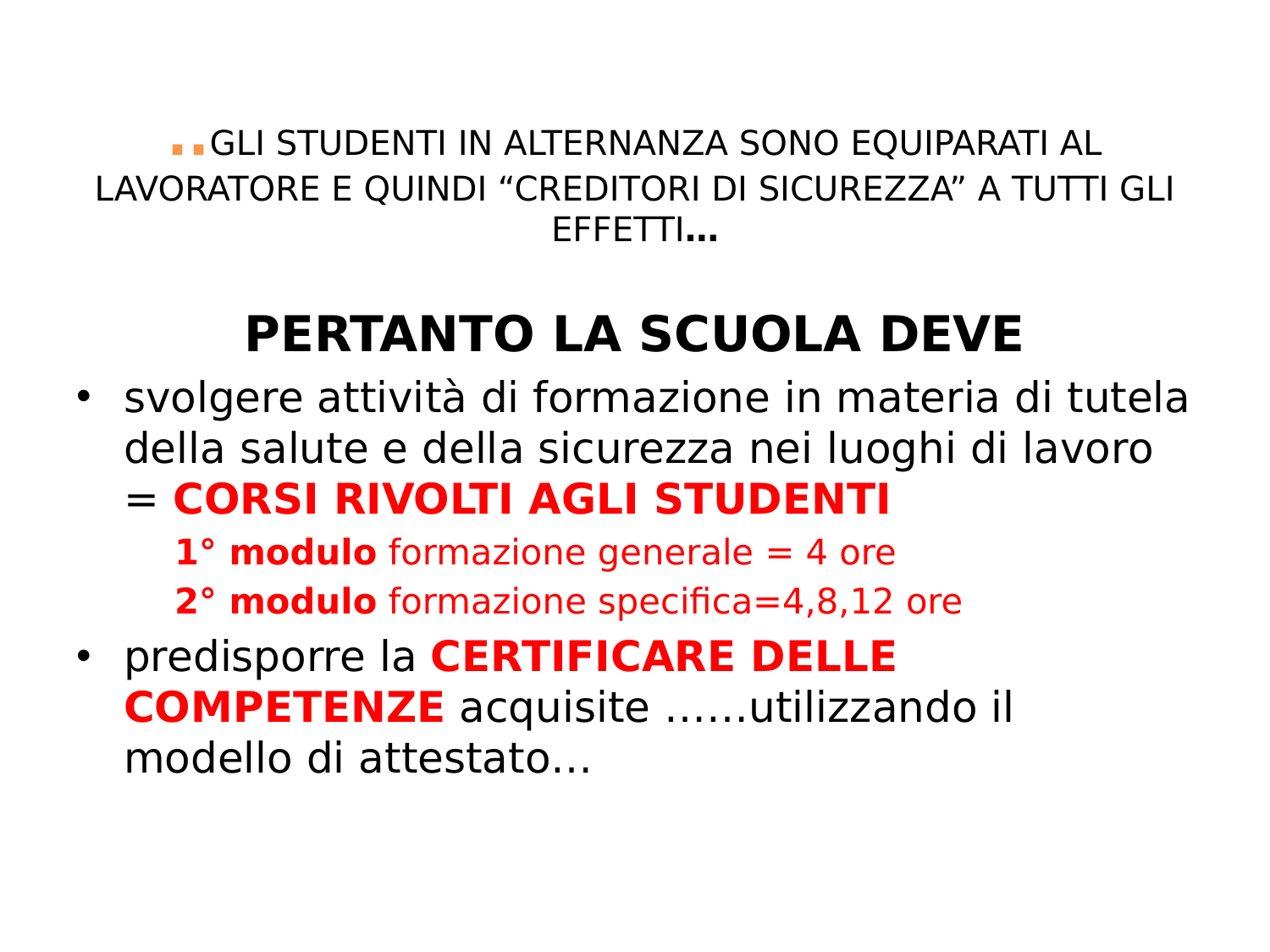

# ..GLI STUDENTI IN ALTERNANZA SONO EQUIPARATI AL LAVORATORE E QUINDI “CREDITORI DI SICUREZZA” A TUTTI GLI EFFETTI…
PERTANTO LA SCUOLA DEVE
svolgere attività di formazione in materia di tutela della salute e della sicurezza nei luoghi di lavoro = CORSI RIVOLTI AGLI STUDENTI
        1° modulo formazione generale = 4 ore
        2° modulo formazione specifica=4,8,12 ore
predisporre la CERTIFICARE DELLE COMPETENZE acquisite ……utilizzando il modello di attestato…